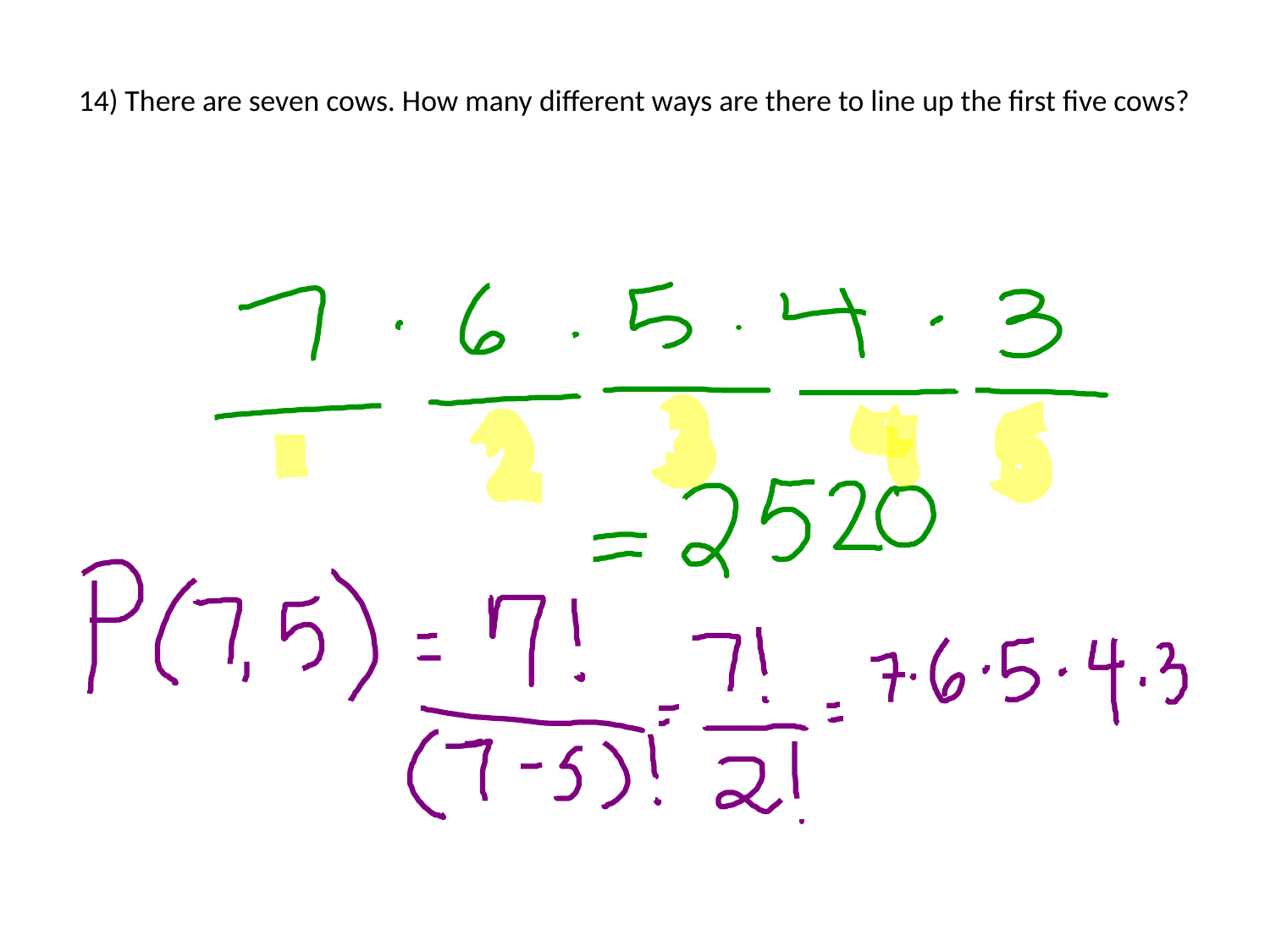

# 14) There are seven cows. How many different ways are there to line up the first five cows?